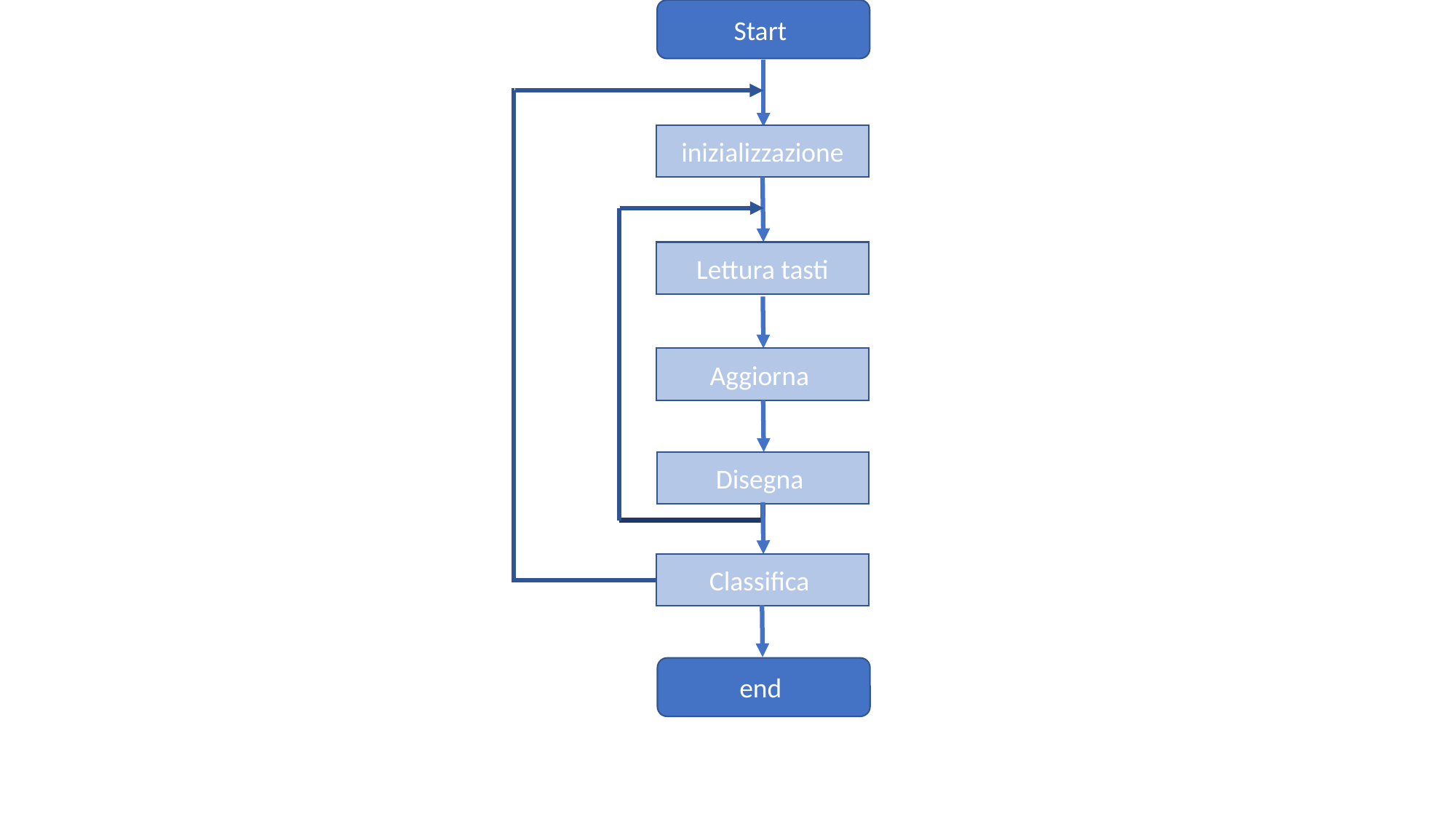

Start
inizializzazione
Lettura tasti
Aggiorna
Disegna
Classifica
end